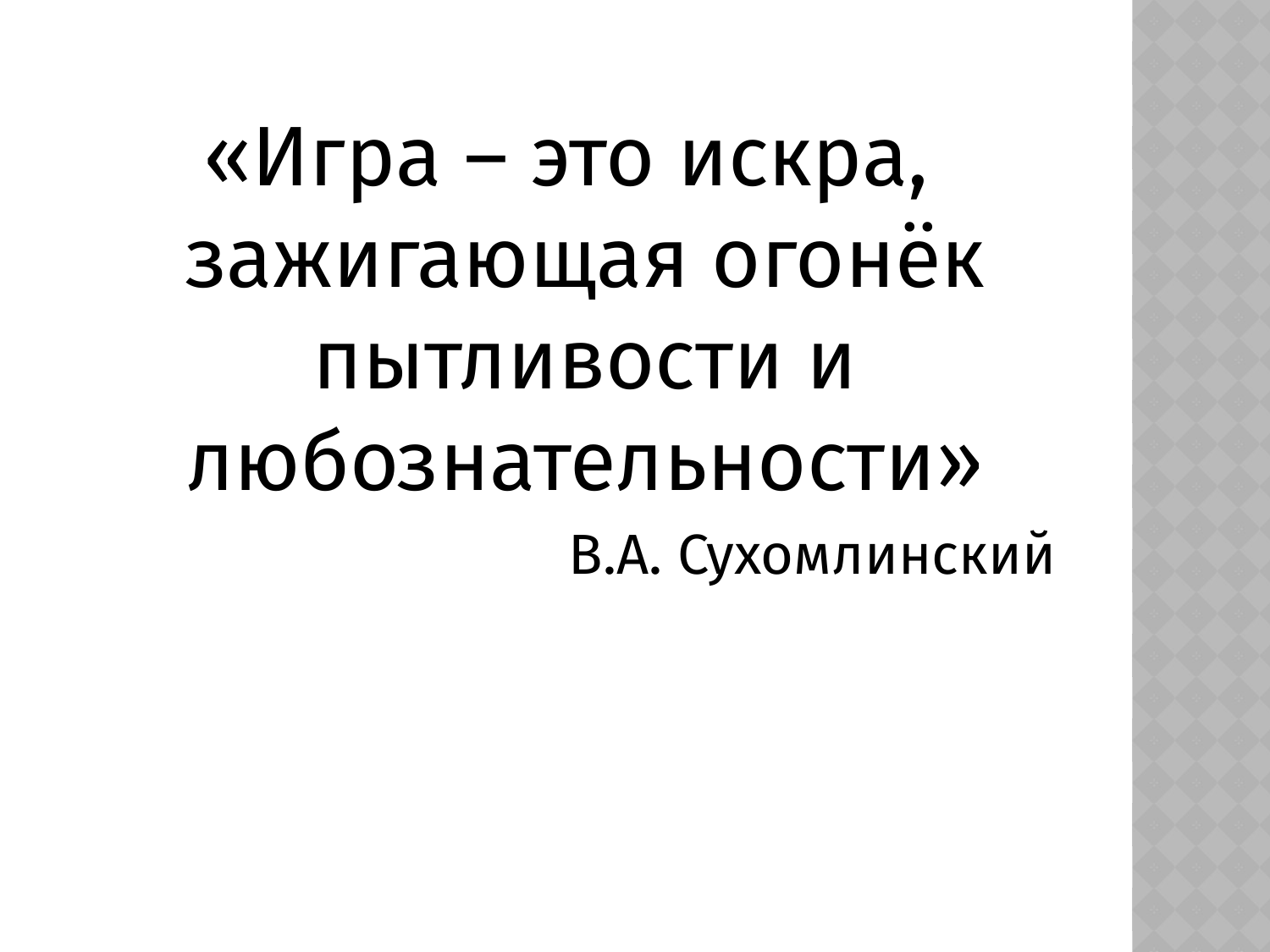

«Игра – это искра, зажигающая огонёк пытливости и любознательности»
В.А. Сухомлинский